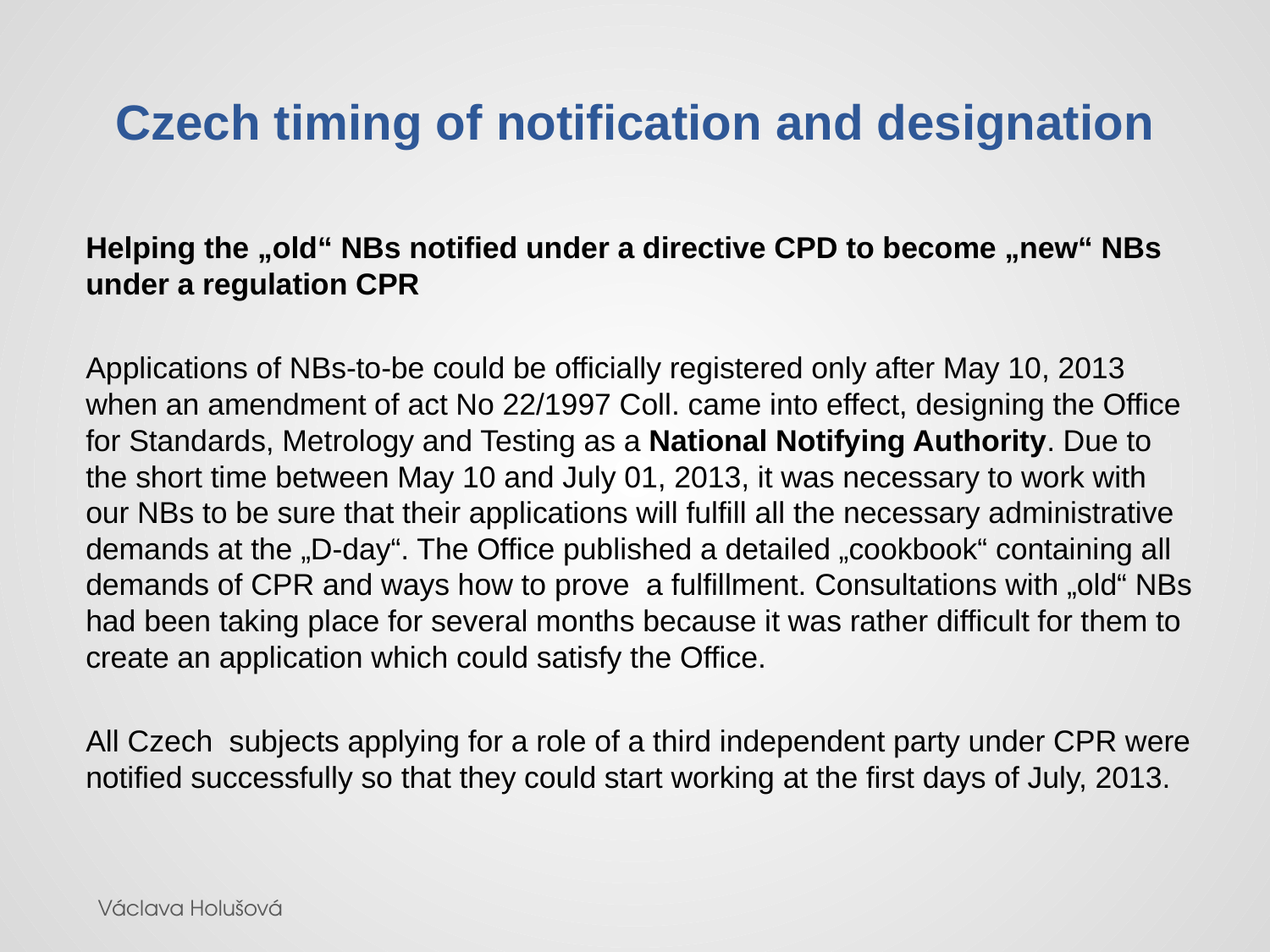

# Czech timing of notification and designation
Helping the „old“ NBs notified under a directive CPD to become „new“ NBs under a regulation CPR

Applications of NBs-to-be could be officially registered only after May 10, 2013 when an amendment of act No 22/1997 Coll. came into effect, designing the Office for Standards, Metrology and Testing as a National Notifying Authority. Due to the short time between May 10 and July 01, 2013, it was necessary to work with our NBs to be sure that their applications will fulfill all the necessary administrative demands at the „D-day“. The Office published a detailed „cookbook“ containing all demands of CPR and ways how to prove  a fulfillment. Consultations with „old“ NBs had been taking place for several months because it was rather difficult for them to create an application which could satisfy the Office.

All Czech  subjects applying for a role of a third independent party under CPR were notified successfully so that they could start working at the first days of July, 2013.
Václava Holušová